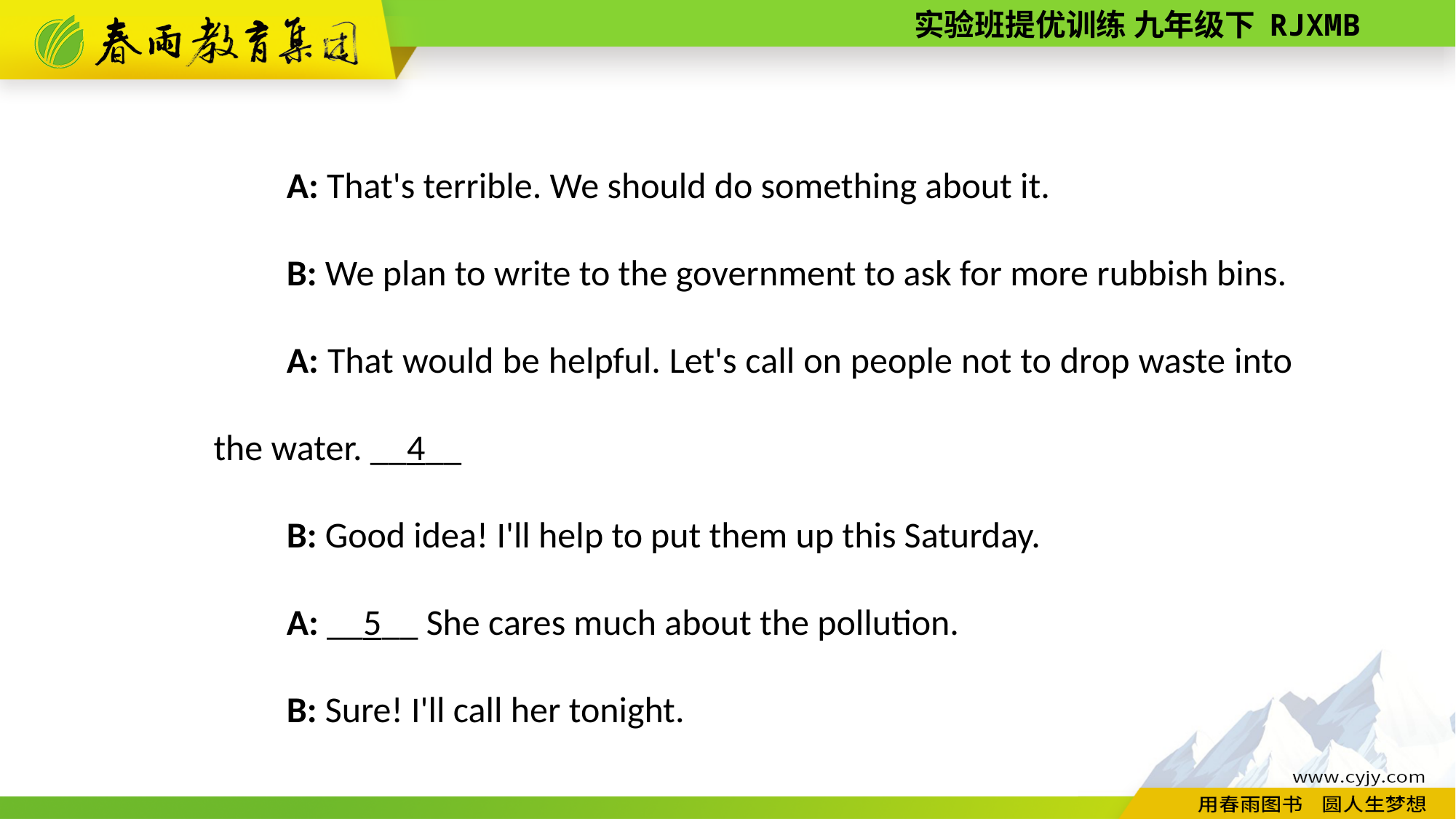

A: That's terrible. We should do something about it.
B: We plan to write to the government to ask for more rubbish bins.
A: That would be helpful. Let's call on people not to drop waste into the water. __4__
B: Good idea! I'll help to put them up this Saturday.
A: __5__ She cares much about the pollution.
B: Sure! I'll call her tonight.